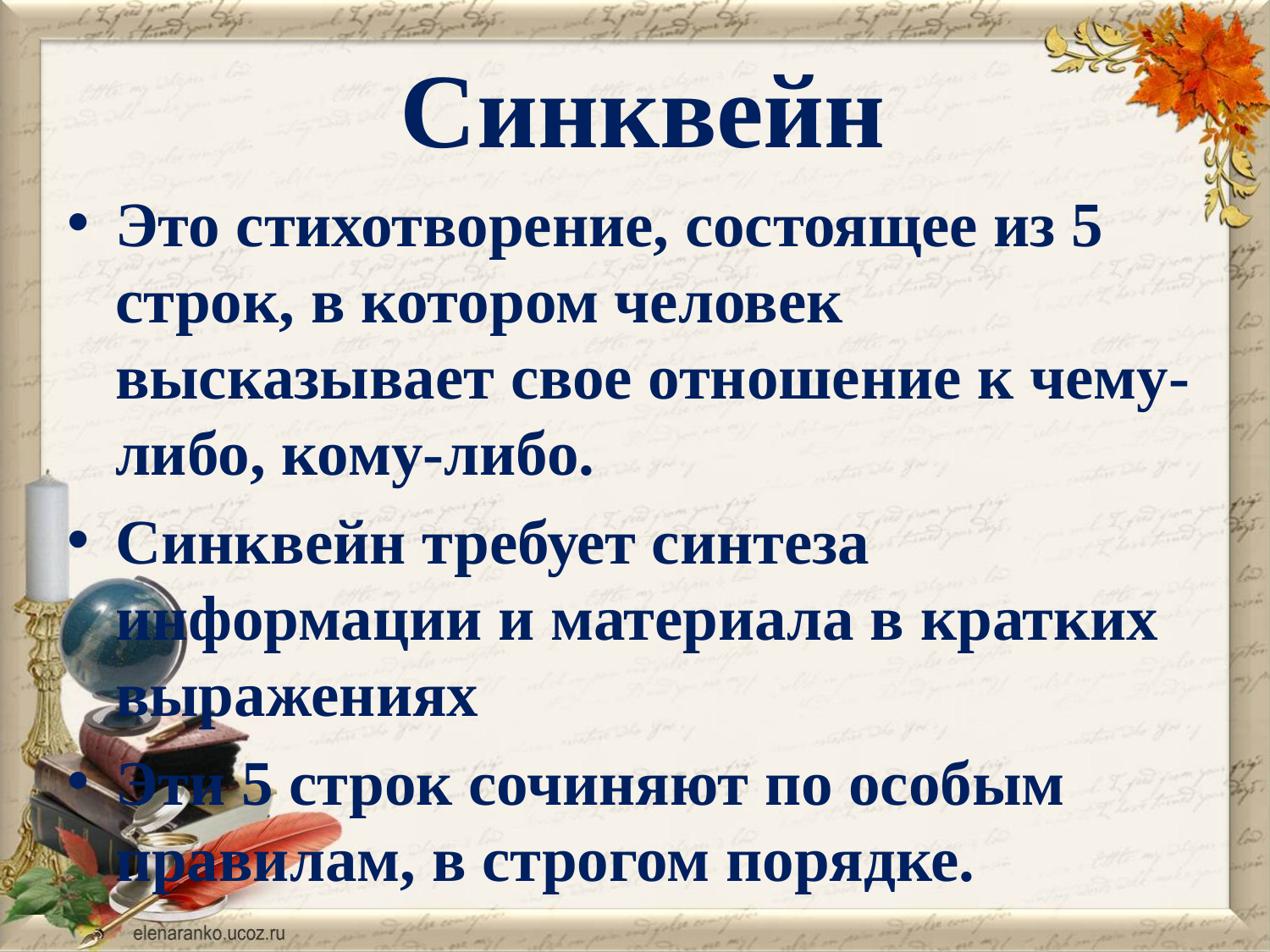

Синквейн
Это стихотворение, состоящее из 5 строк, в котором человек высказывает свое отношение к чему-либо, кому-либо.
Синквейн требует синтеза информации и материала в кратких выражениях
Эти 5 строк сочиняют по особым правилам, в строгом порядке.